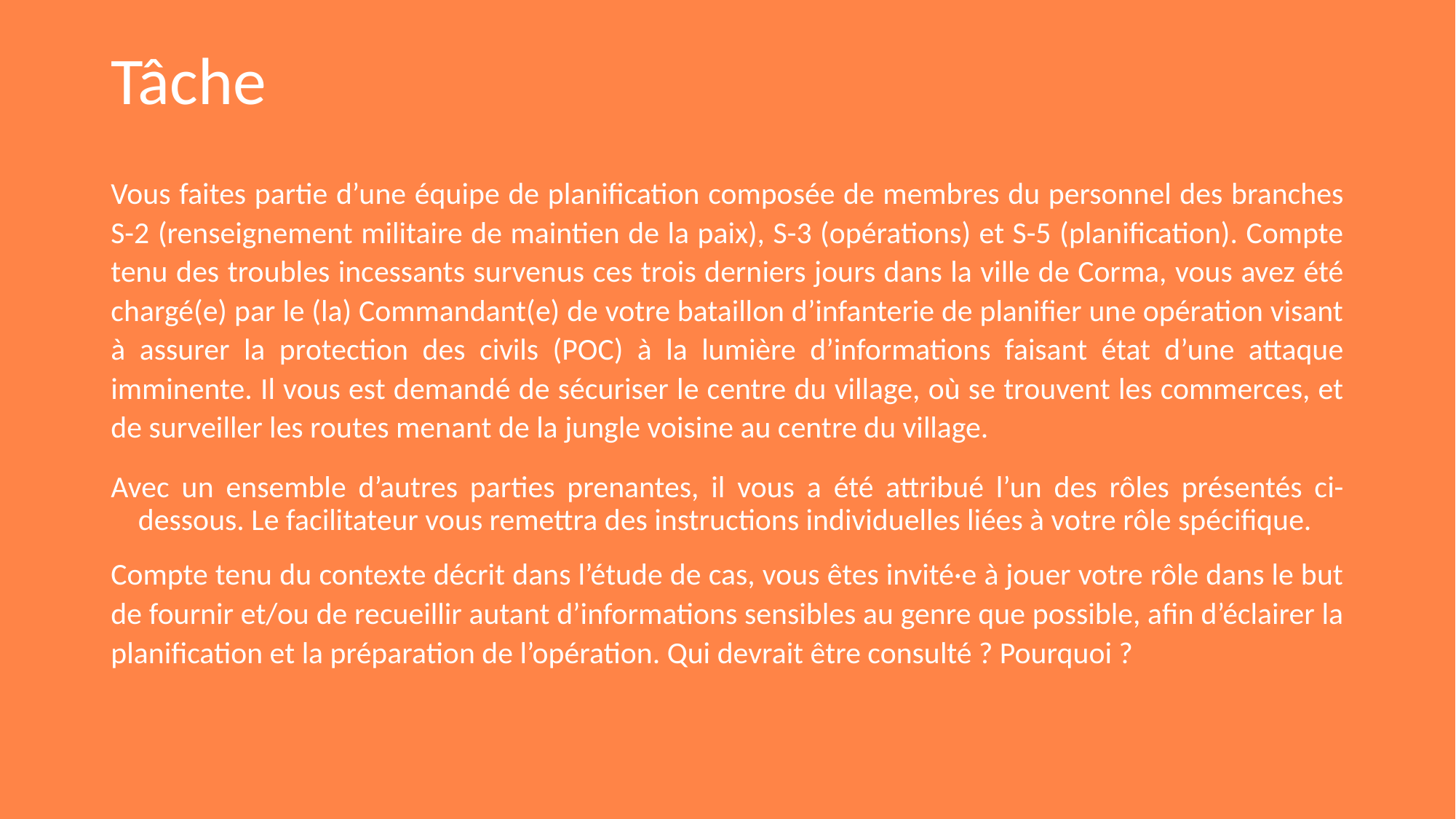

# Tâche
Vous faites partie d’une équipe de planification composée de membres du personnel des branches S-2 (renseignement militaire de maintien de la paix), S-3 (opérations) et S-5 (planification). Compte tenu des troubles incessants survenus ces trois derniers jours dans la ville de Corma, vous avez été chargé(e) par le (la) Commandant(e) de votre bataillon d’infanterie de planifier une opération visant à assurer la protection des civils (POC) à la lumière d’informations faisant état d’une attaque imminente. Il vous est demandé de sécuriser le centre du village, où se trouvent les commerces, et de surveiller les routes menant de la jungle voisine au centre du village.
Avec un ensemble d’autres parties prenantes, il vous a été attribué l’un des rôles présentés ci-dessous. Le facilitateur vous remettra des instructions individuelles liées à votre rôle spécifique.
Compte tenu du contexte décrit dans l’étude de cas, vous êtes invité·e à jouer votre rôle dans le but de fournir et/ou de recueillir autant d’informations sensibles au genre que possible, afin d’éclairer la planification et la préparation de l’opération. Qui devrait être consulté ? Pourquoi ?